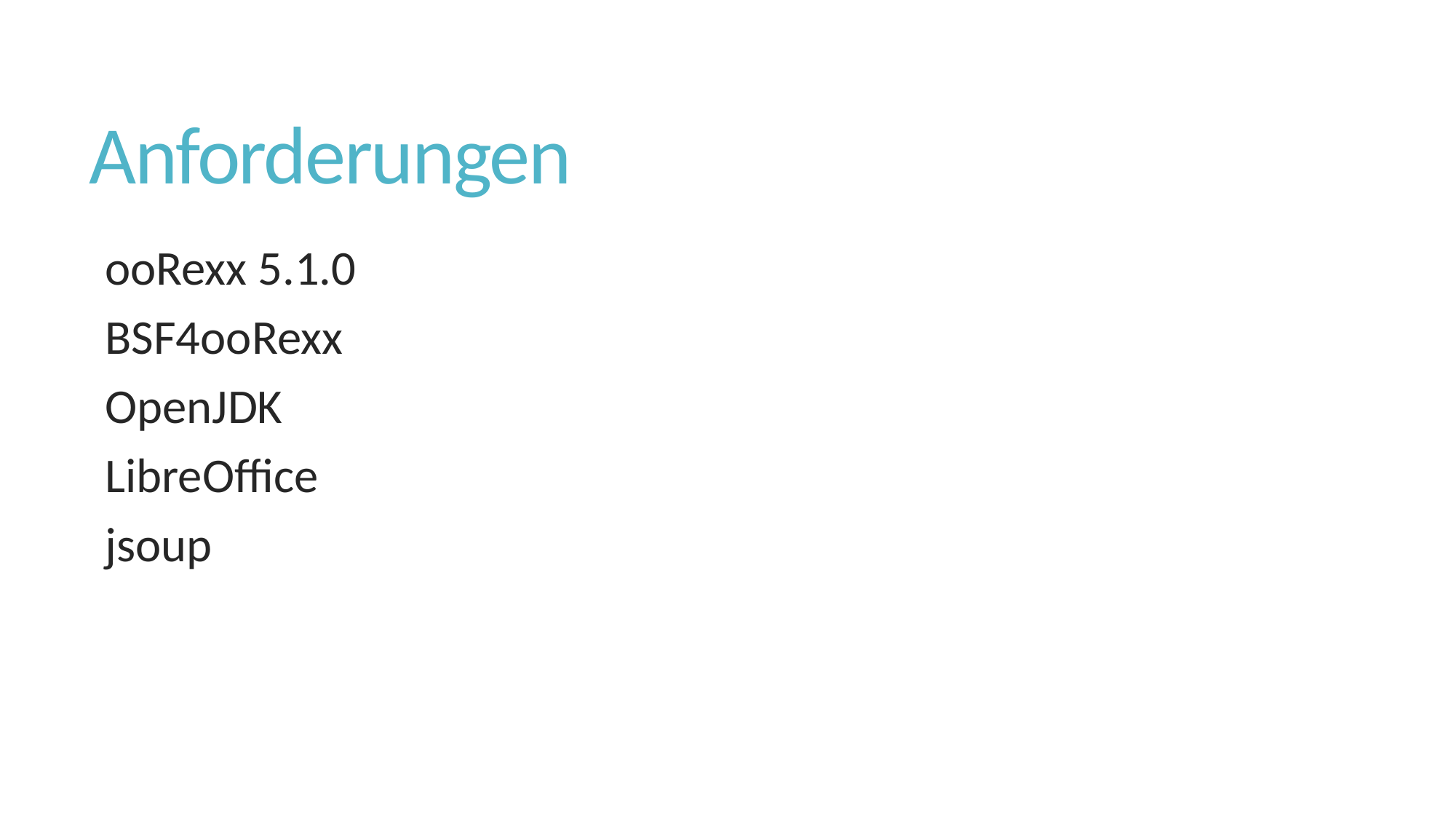

# Anforderungen
ooRexx 5.1.0
BSF4ooRexx
OpenJDK
LibreOffice
jsoup